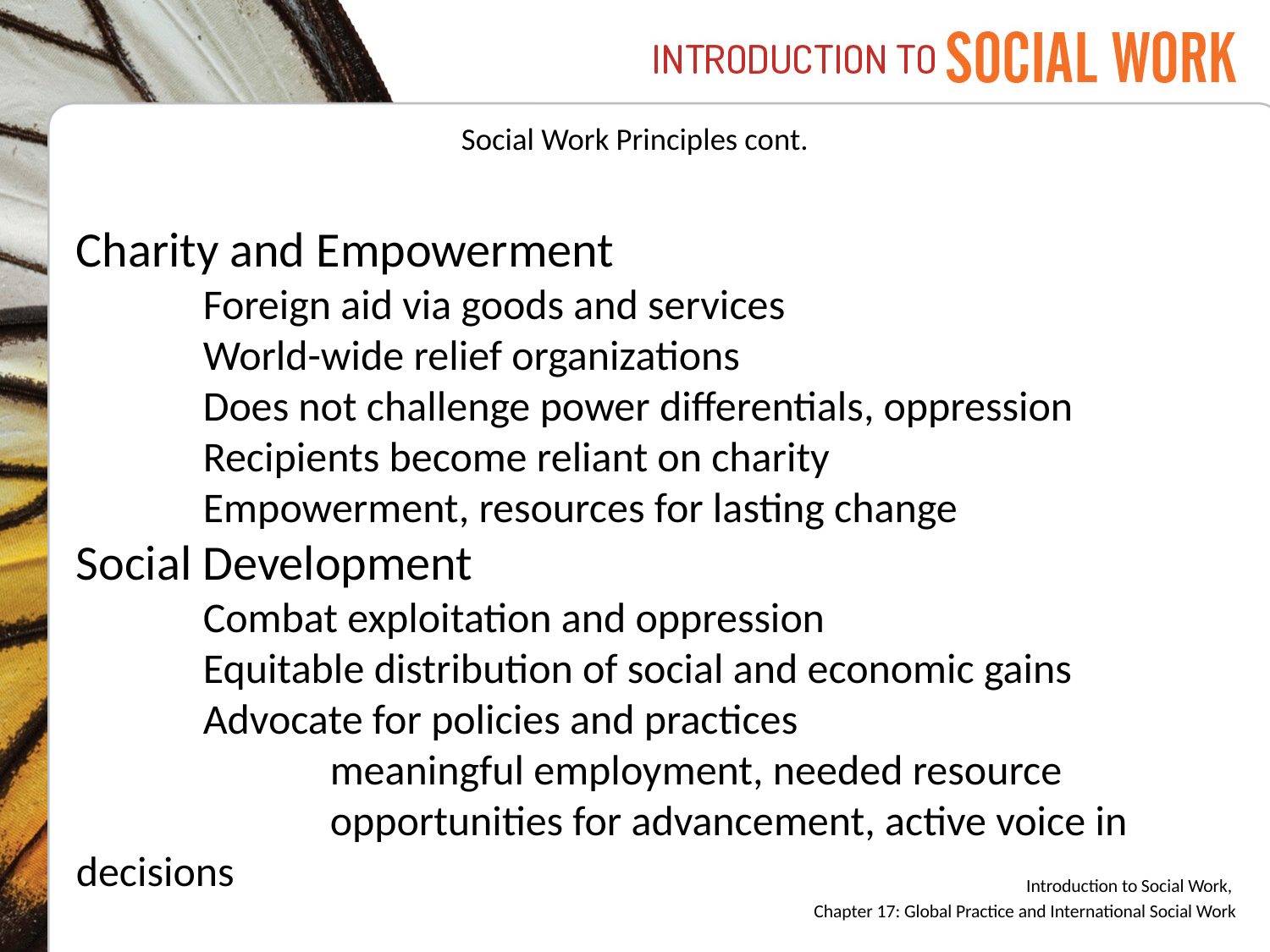

# Social Work Principles cont.
Charity and Empowerment
	Foreign aid via goods and services
	World-wide relief organizations
	Does not challenge power differentials, oppression
	Recipients become reliant on charity
	Empowerment, resources for lasting change
Social Development
	Combat exploitation and oppression
	Equitable distribution of social and economic gains
	Advocate for policies and practices
		meaningful employment, needed resource
		opportunities for advancement, active voice in decisions

Introduction to Social Work,
Chapter 17: Global Practice and International Social Work